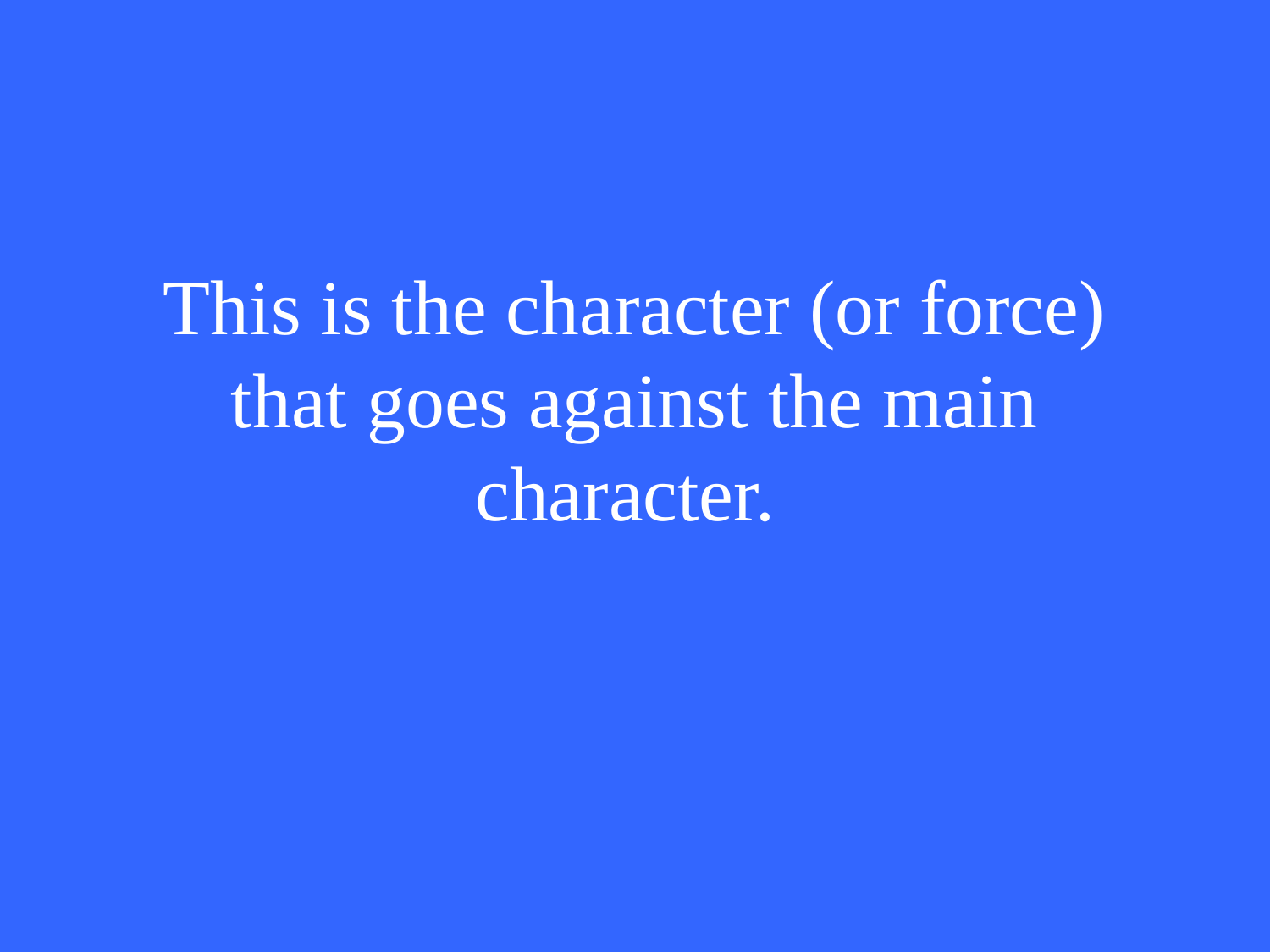

# This is the character (or force) that goes against the main character.